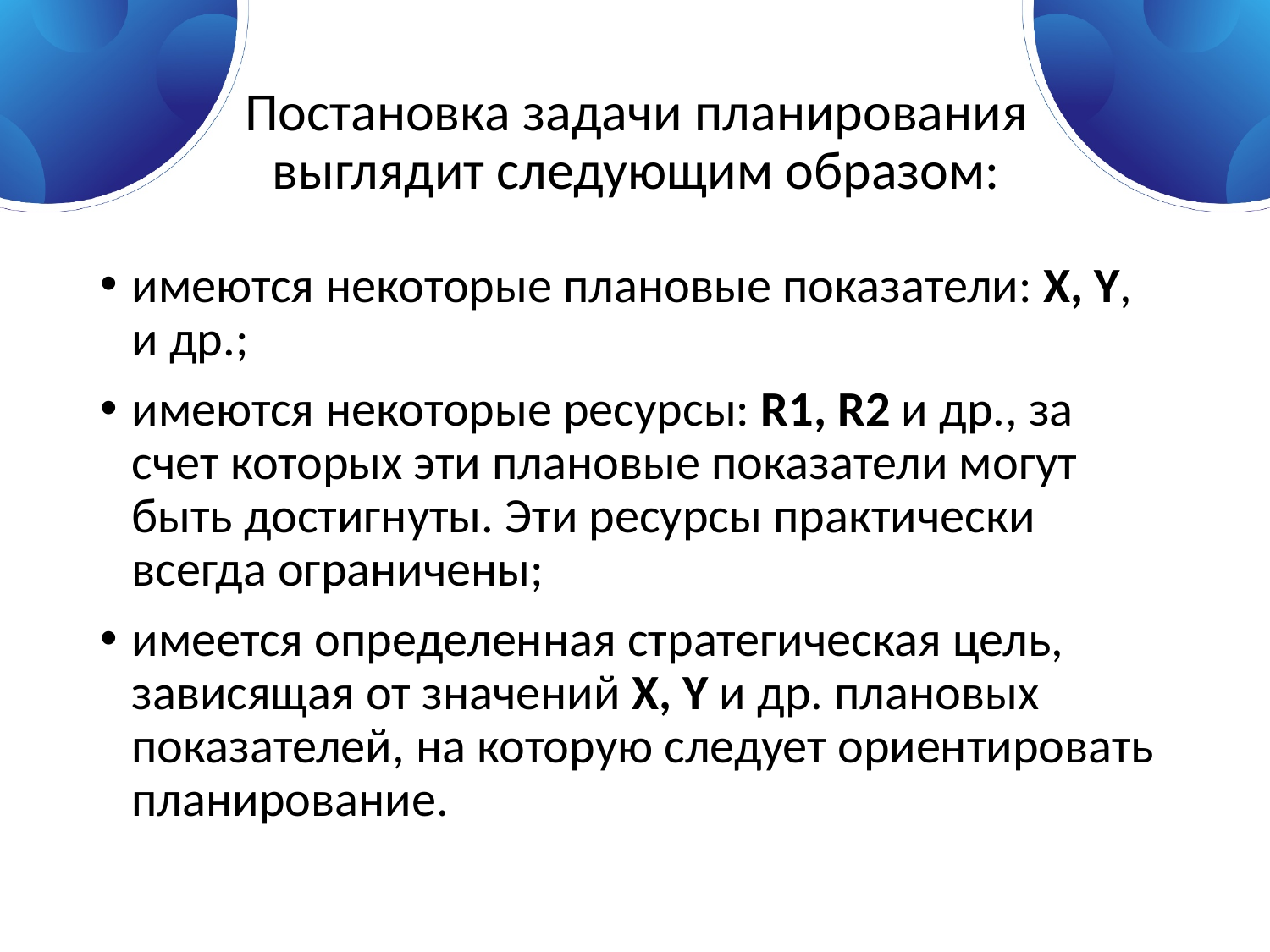

# Постановка задачи планирования выглядит следующим образом:
имеются некоторые плановые показатели: X, Y, и др.;
имеются некоторые ресурсы: R1, R2 и др., за счет которых эти плановые показатели могут быть достигнуты. Эти ресурсы практически всегда ограничены;
имеется определенная стратегическая цель, зависящая от значений X, Y и др. плановых показателей, на которую следует ориентировать планирование.